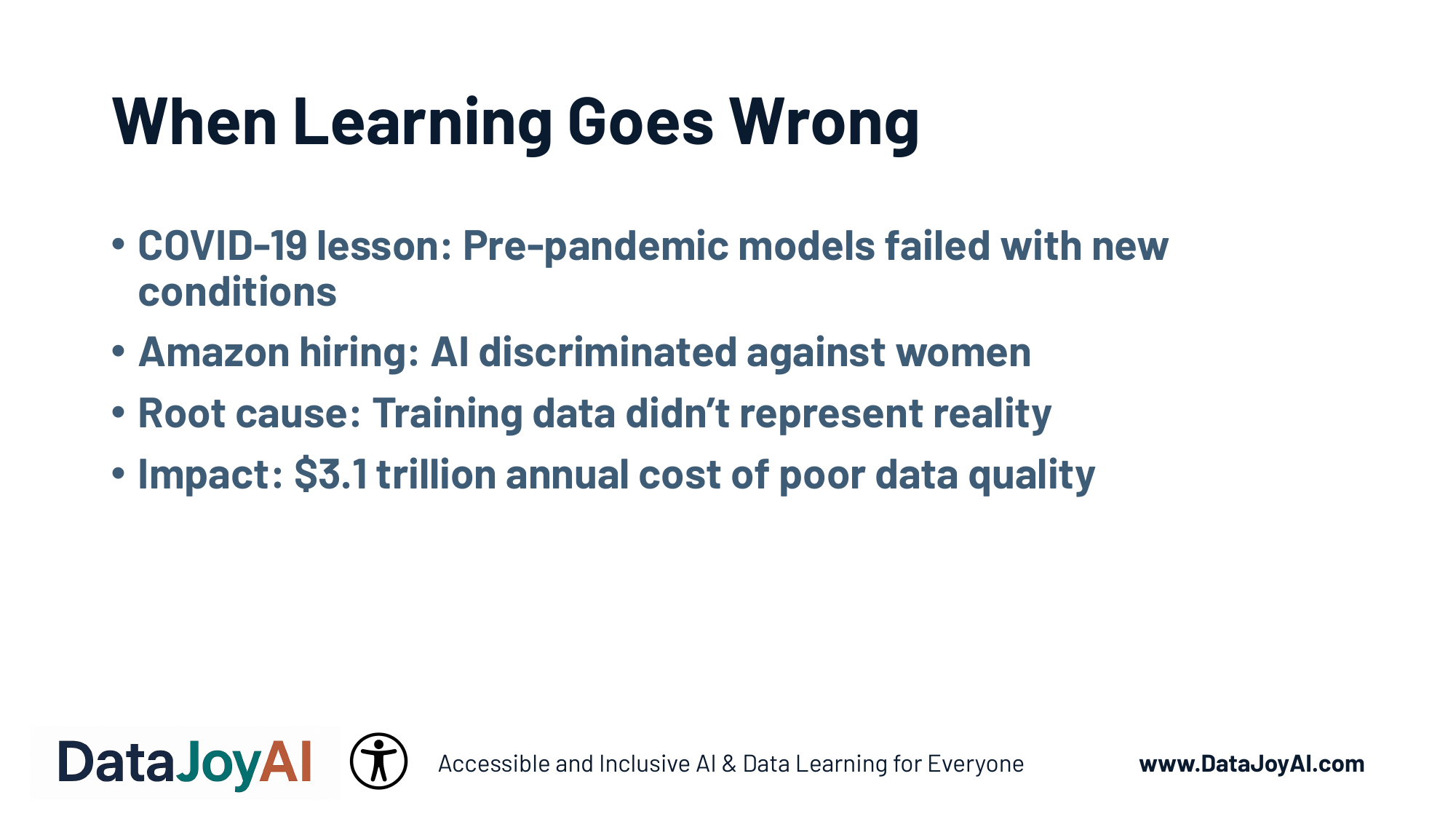

# When Learning Goes Wrong
COVID-19 lesson: Pre-pandemic models failed with new conditions
Amazon hiring: AI discriminated against women
Root cause: Training data didn’t represent reality
Impact: $3.1 trillion annual cost of poor data quality